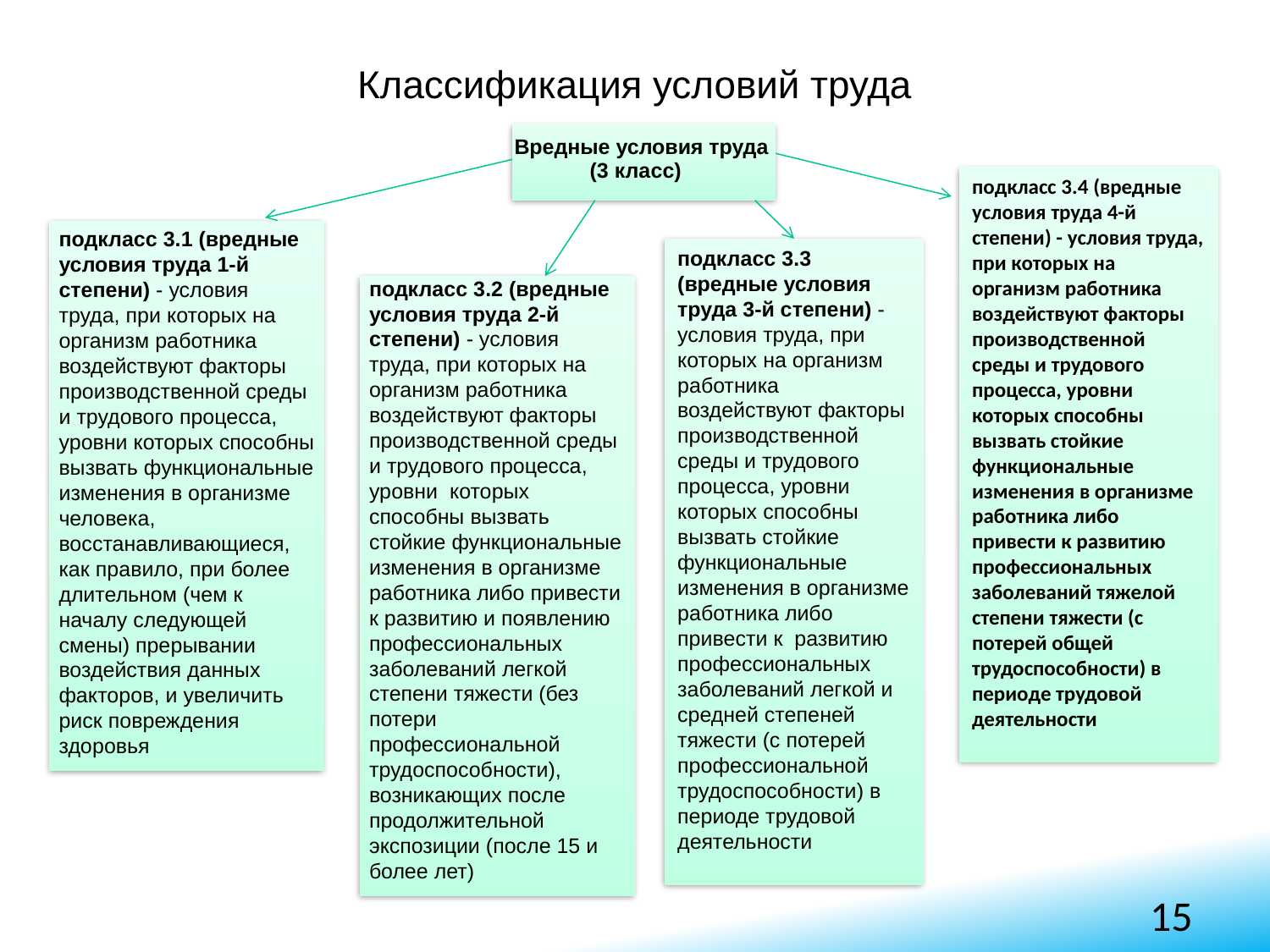

Классификация условий труда

подкласс 3.1 (вредные условия труда 1-й степени) - условия труда, при которых на организм работника воздействуют факторы производственной среды и трудового процесса, уровни которых способны вызвать функциональные изменения в организме человека, восстанавливающиеся, как правило, при более длительном (чем к началу следующей смены) прерывании воздействия данных факторов, и увеличить риск повреждения здоровья

Вредные условия труда (3 класс)
подкласс 3.4 (вредные условия труда 4-й степени) - условия труда, при которых на организм работника воздействуют факторы производственной среды и трудового процесса, уровни которых способны вызвать стойкие функциональные изменения в организме работника либо привести к развитию профессиональных заболеваний тяжелой степени тяжести (с потерей общей трудоспособности) в периоде трудовой деятельности

подкласс 3.2 (вредные условия труда 2-й степени) - условия труда, при которых на организм работника воздействуют факторы производственной среды и трудового процесса, уровни  которых способны вызвать стойкие функциональные изменения в организме работника либо привести к развитию и появлению  профессиональных заболеваний легкой степени тяжести (без потери профессиональной трудоспособности), возникающих после продолжительной экспозиции (после 15 и более лет)

подкласс 3.3 (вредные условия труда 3-й степени) - условия труда, при которых на организм работника воздействуют факторы производственной среды и трудового процесса, уровни которых способны вызвать стойкие функциональные изменения в организме работника либо привести к  развитию профессиональных заболеваний легкой и средней степеней тяжести (с потерей профессиональной трудоспособности) в периоде трудовой деятельности

15